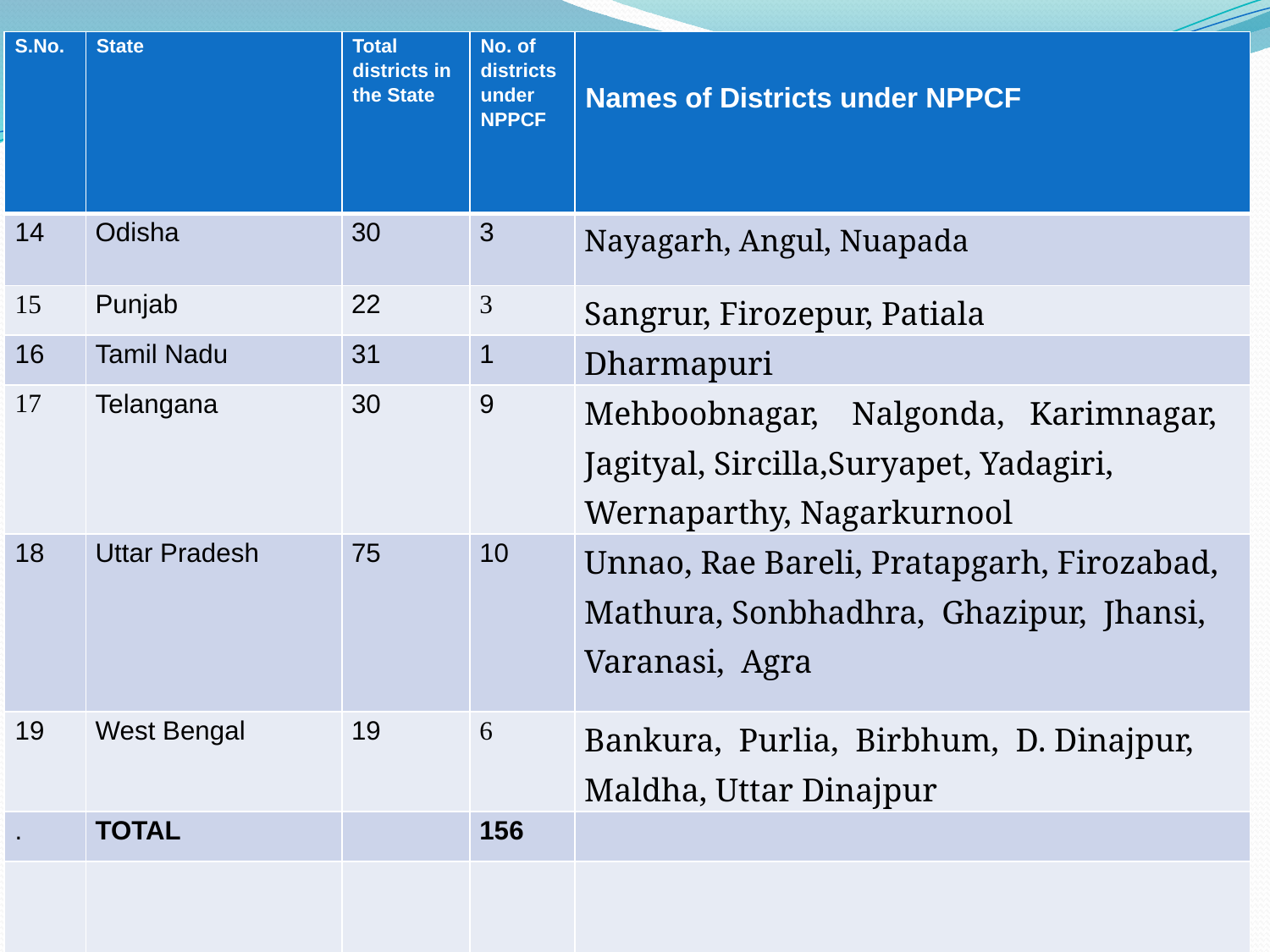

#
| S.No. | State | Total districts in the State | No. of districts under NPPCF | Names of Districts under NPPCF |
| --- | --- | --- | --- | --- |
| 14 | Odisha | 30 | 3 | Nayagarh, Angul, Nuapada |
| 15 | Punjab | 22 | 3 | Sangrur, Firozepur, Patiala |
| 16 | Tamil Nadu | 31 | 1 | Dharmapuri |
| 17 | Telangana | 30 | 9 | Mehboobnagar, Nalgonda, Karimnagar, Jagityal, Sircilla,Suryapet, Yadagiri, Wernaparthy, Nagarkurnool |
| 18 | Uttar Pradesh | 75 | 10 | Unnao, Rae Bareli, Pratapgarh, Firozabad, Mathura, Sonbhadhra, Ghazipur, Jhansi, Varanasi, Agra |
| 19 | West Bengal | 19 | 6 | Bankura, Purlia, Birbhum, D. Dinajpur, Maldha, Uttar Dinajpur |
| . | TOTAL |  | 156 |  |
|  |  |  |  |  |